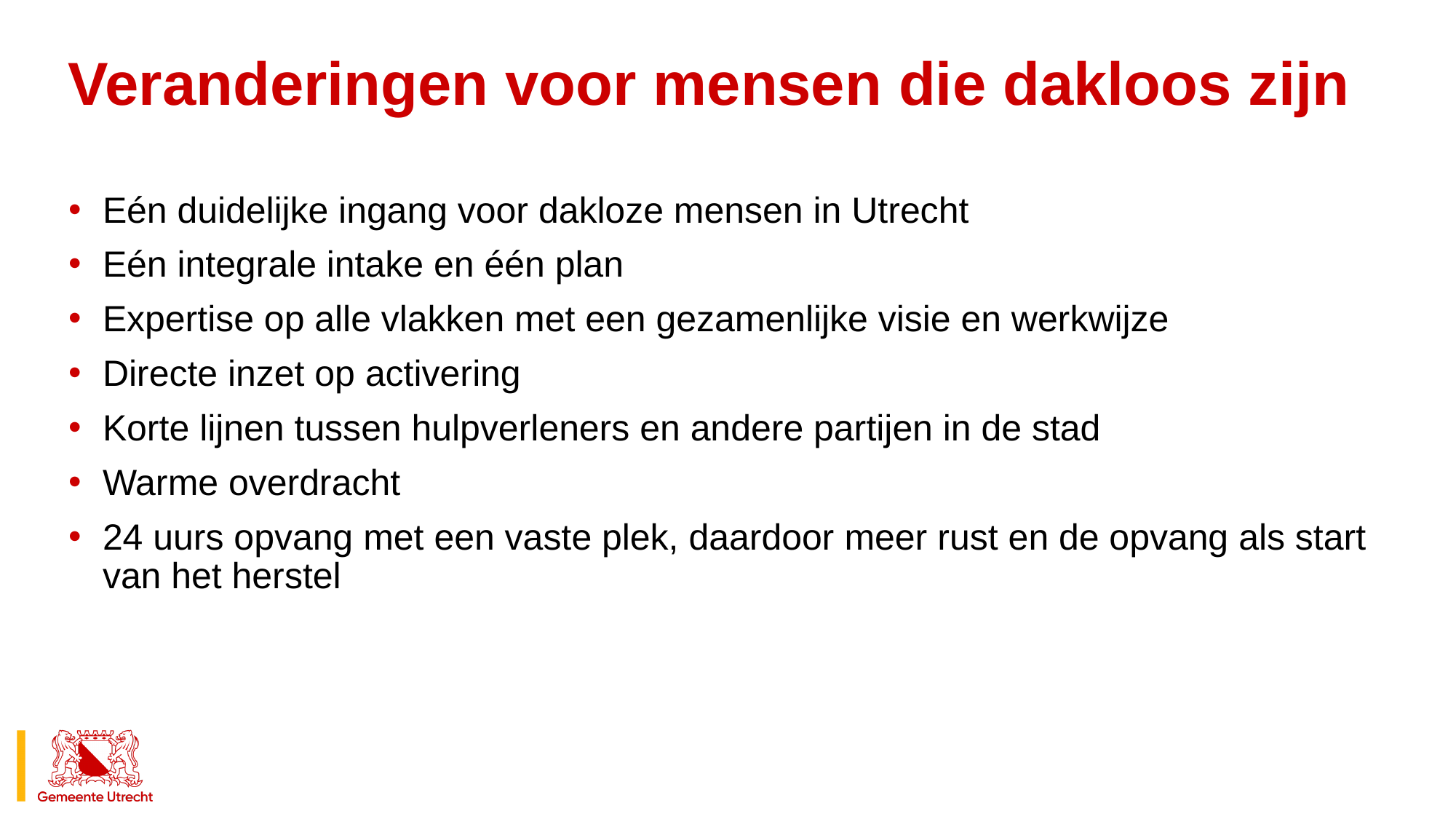

# Veranderingen voor mensen die dakloos zijn
Eén duidelijke ingang voor dakloze mensen in Utrecht
Eén integrale intake en één plan
Expertise op alle vlakken met een gezamenlijke visie en werkwijze
Directe inzet op activering
Korte lijnen tussen hulpverleners en andere partijen in de stad
Warme overdracht
24 uurs opvang met een vaste plek, daardoor meer rust en de opvang als start van het herstel